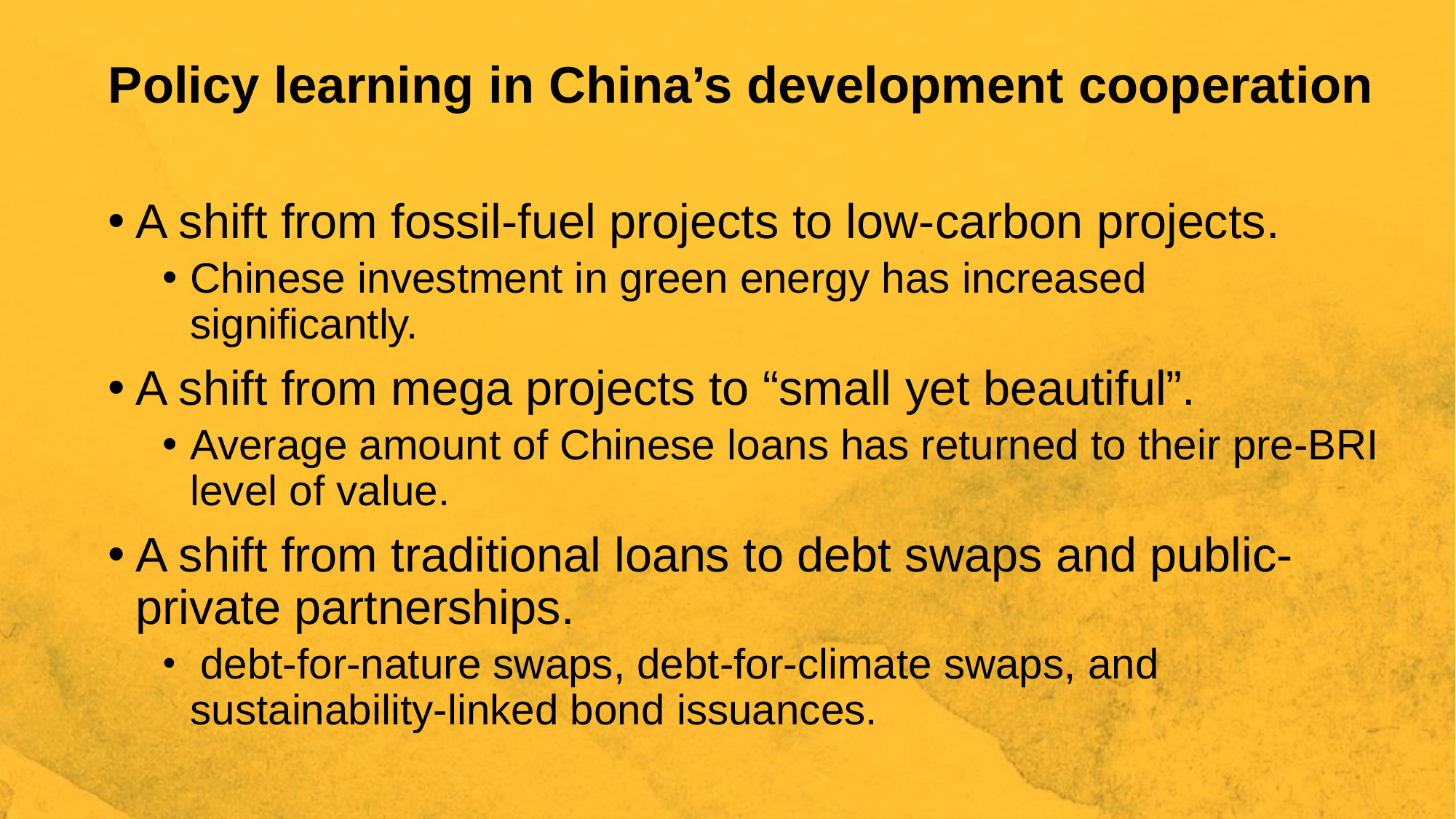

# Policy learning in China’s development cooperation
A shift from fossil-fuel projects to low-carbon projects.
Chinese investment in green energy has increased significantly.
A shift from mega projects to “small yet beautiful”.
Average amount of Chinese loans has returned to their pre-BRI level of value.
A shift from traditional loans to debt swaps and public-private partnerships.
 debt-for-nature swaps, debt-for-climate swaps, and sustainability-linked bond issuances.